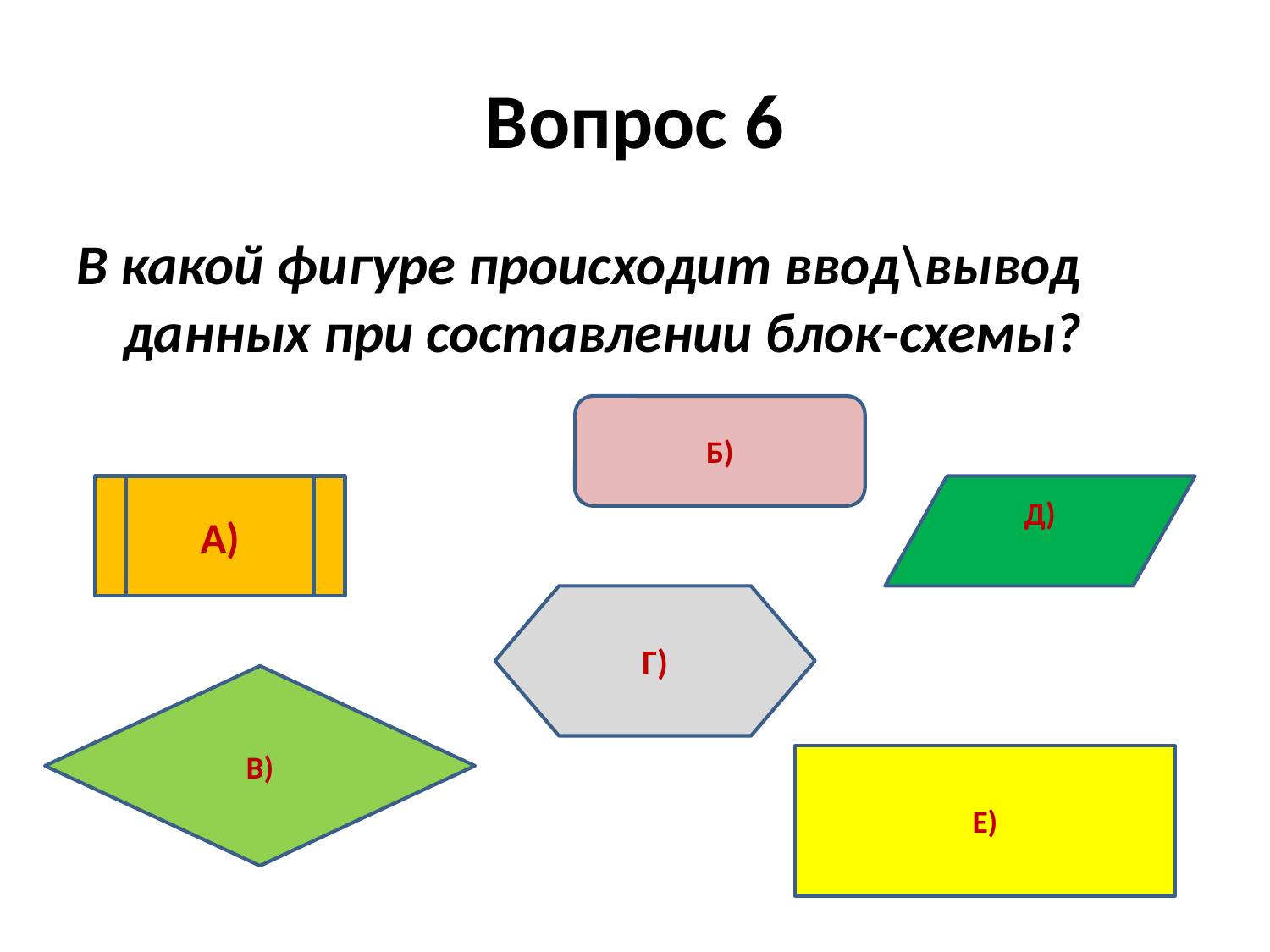

# Вопрос 6
В какой фигуре происходит ввод\вывод  данных при составлении блок-схемы?
Б)
А)
Д)

Г)
В)
Е)